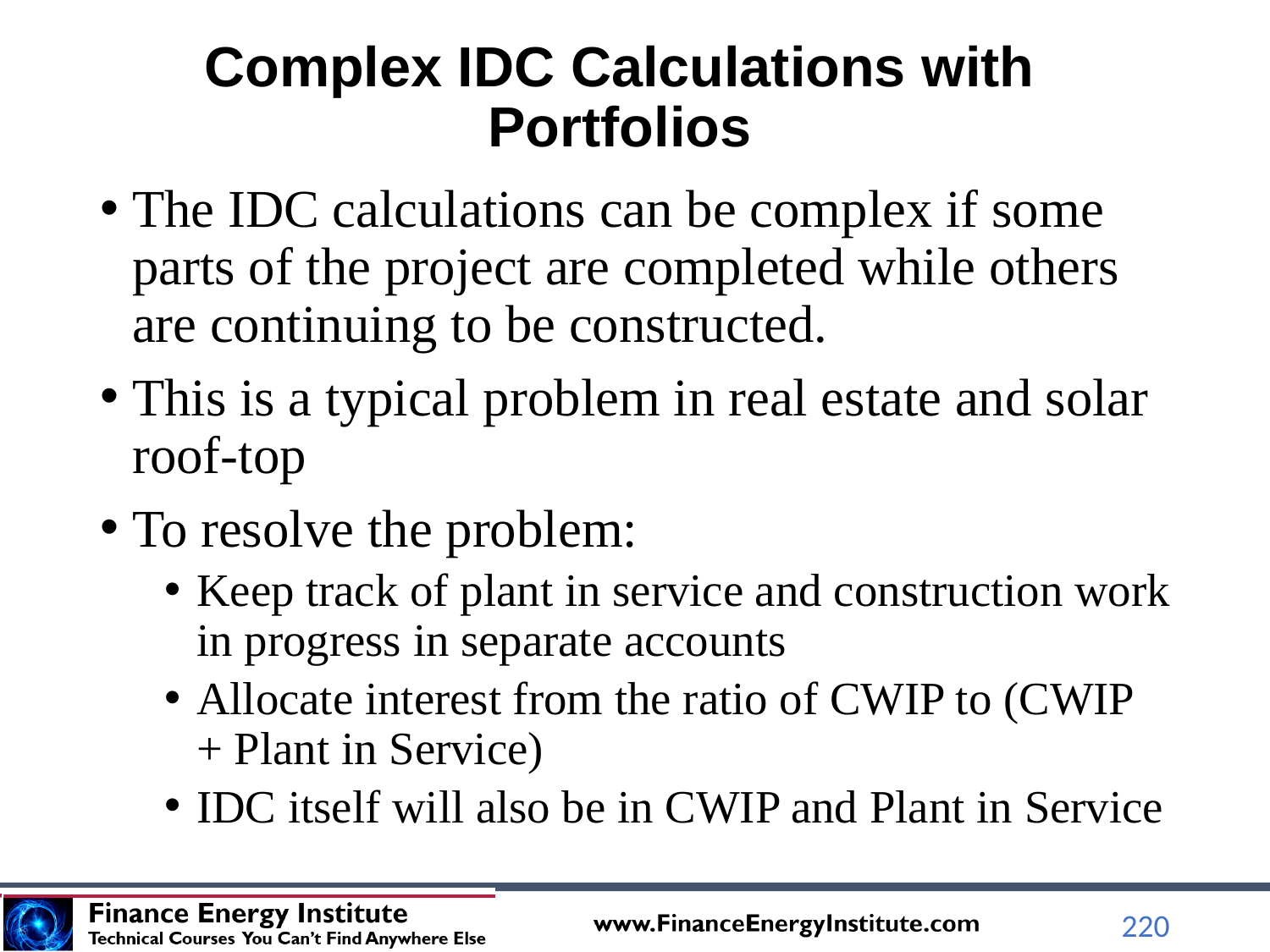

# Complex IDC Calculations with Portfolios
The IDC calculations can be complex if some parts of the project are completed while others are continuing to be constructed.
This is a typical problem in real estate and solar roof-top
To resolve the problem:
Keep track of plant in service and construction work in progress in separate accounts
Allocate interest from the ratio of CWIP to (CWIP + Plant in Service)
IDC itself will also be in CWIP and Plant in Service
220